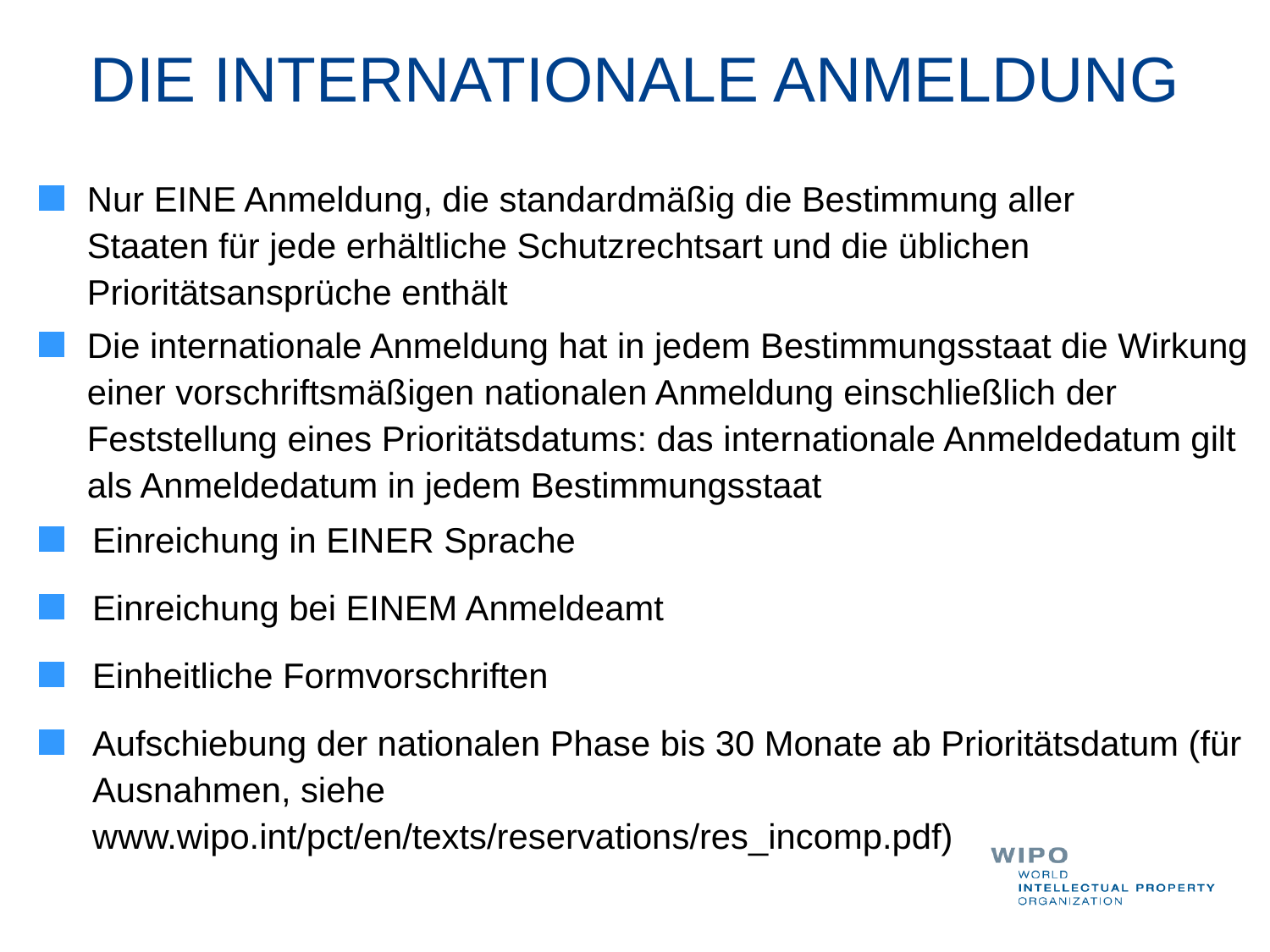

# DIE INTERNATIONALE ANMELDUNG
Nur EINE Anmeldung, die standardmäßig die Bestimmung aller
Staaten für jede erhältliche Schutzrechtsart und die üblichen Prioritätsansprüche enthält
Die internationale Anmeldung hat in jedem Bestimmungsstaat die Wirkung einer vorschriftsmäßigen nationalen Anmeldung einschließlich der Feststellung eines Prioritätsdatums: das internationale Anmeldedatum gilt als Anmeldedatum in jedem Bestimmungsstaat
Einreichung in EINER Sprache
Einreichung bei EINEM Anmeldeamt
Einheitliche Formvorschriften
Aufschiebung der nationalen Phase bis 30 Monate ab Prioritätsdatum (für Ausnahmen, siehe www.wipo.int/pct/en/texts/reservations/res_incomp.pdf)